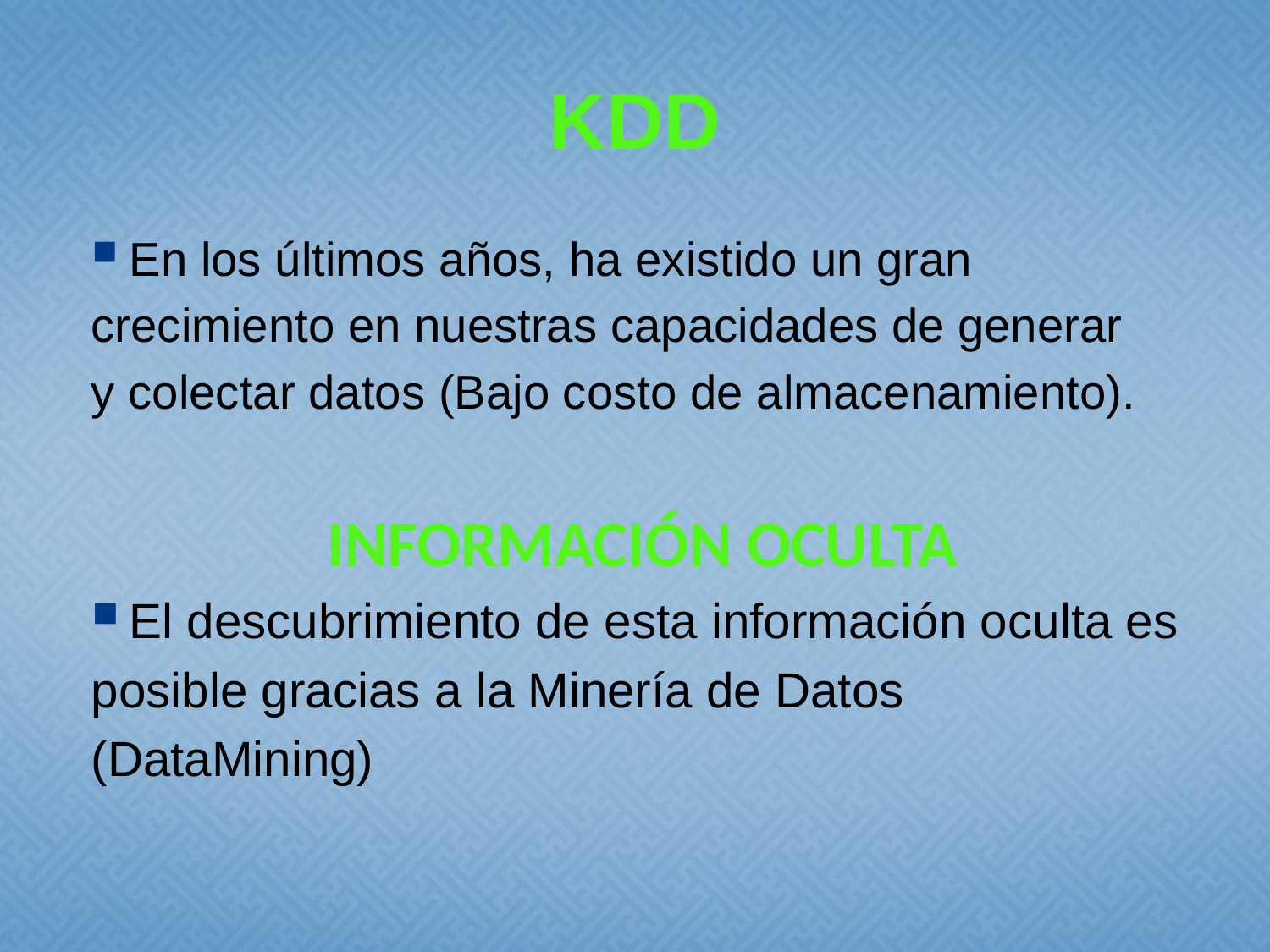

# KDD
En los últimos años, ha existido un gran
crecimiento en nuestras capacidades de generar
y colectar datos (Bajo costo de almacenamiento).

INFORMACIÓN OCULTA
El descubrimiento de esta información oculta es
posible gracias a la Minería de Datos
(DataMining)